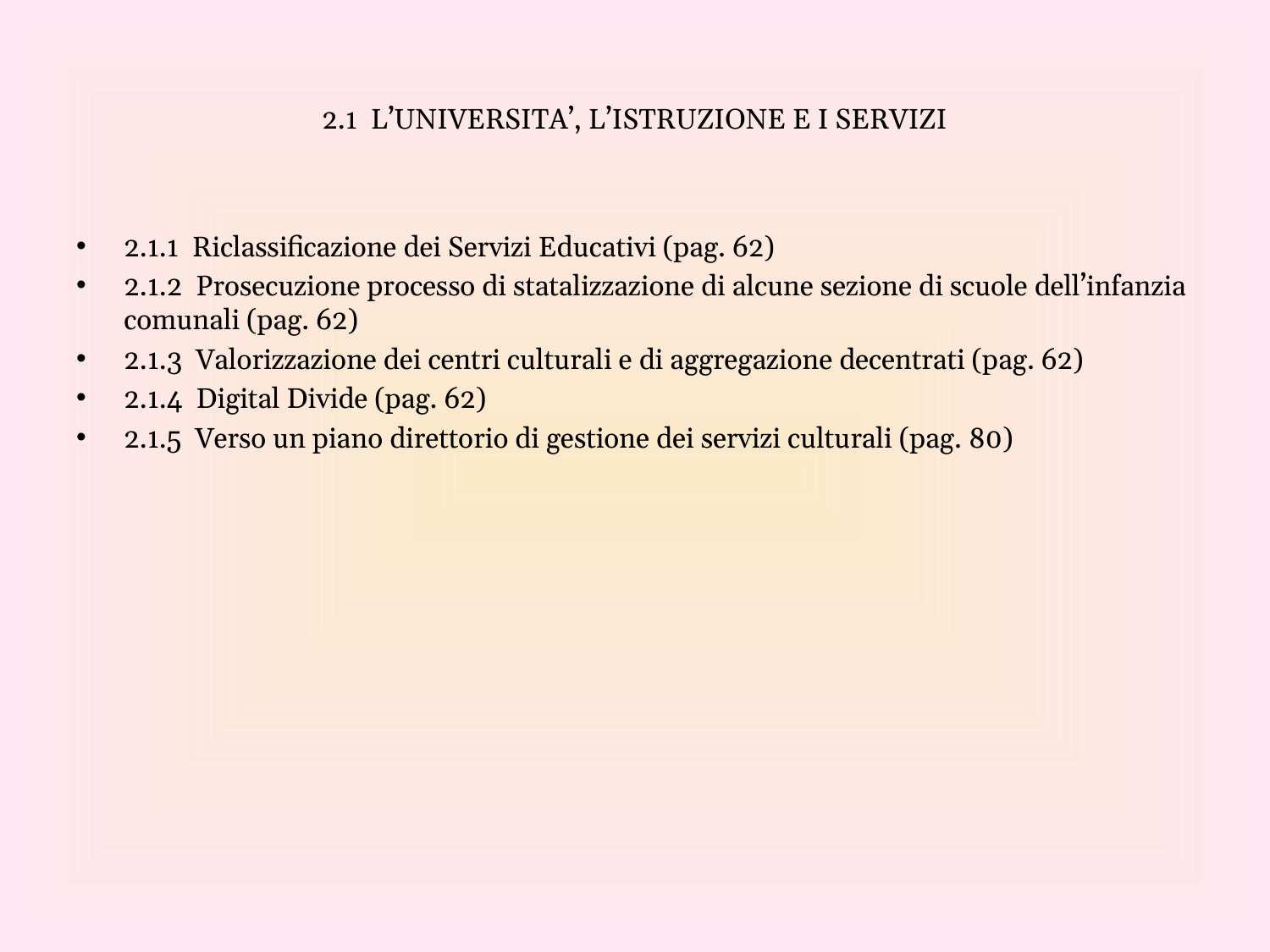

# 2.1  L’UNIVERSITA’, L’ISTRUZIONE E I SERVIZI
2.1.1  Riclassificazione dei Servizi Educativi (pag. 62)
2.1.2  Prosecuzione processo di statalizzazione di alcune sezione di scuole dell’infanzia comunali (pag. 62)
2.1.3  Valorizzazione dei centri culturali e di aggregazione decentrati (pag. 62)
2.1.4  Digital Divide (pag. 62)
2.1.5  Verso un piano direttorio di gestione dei servizi culturali (pag. 80)